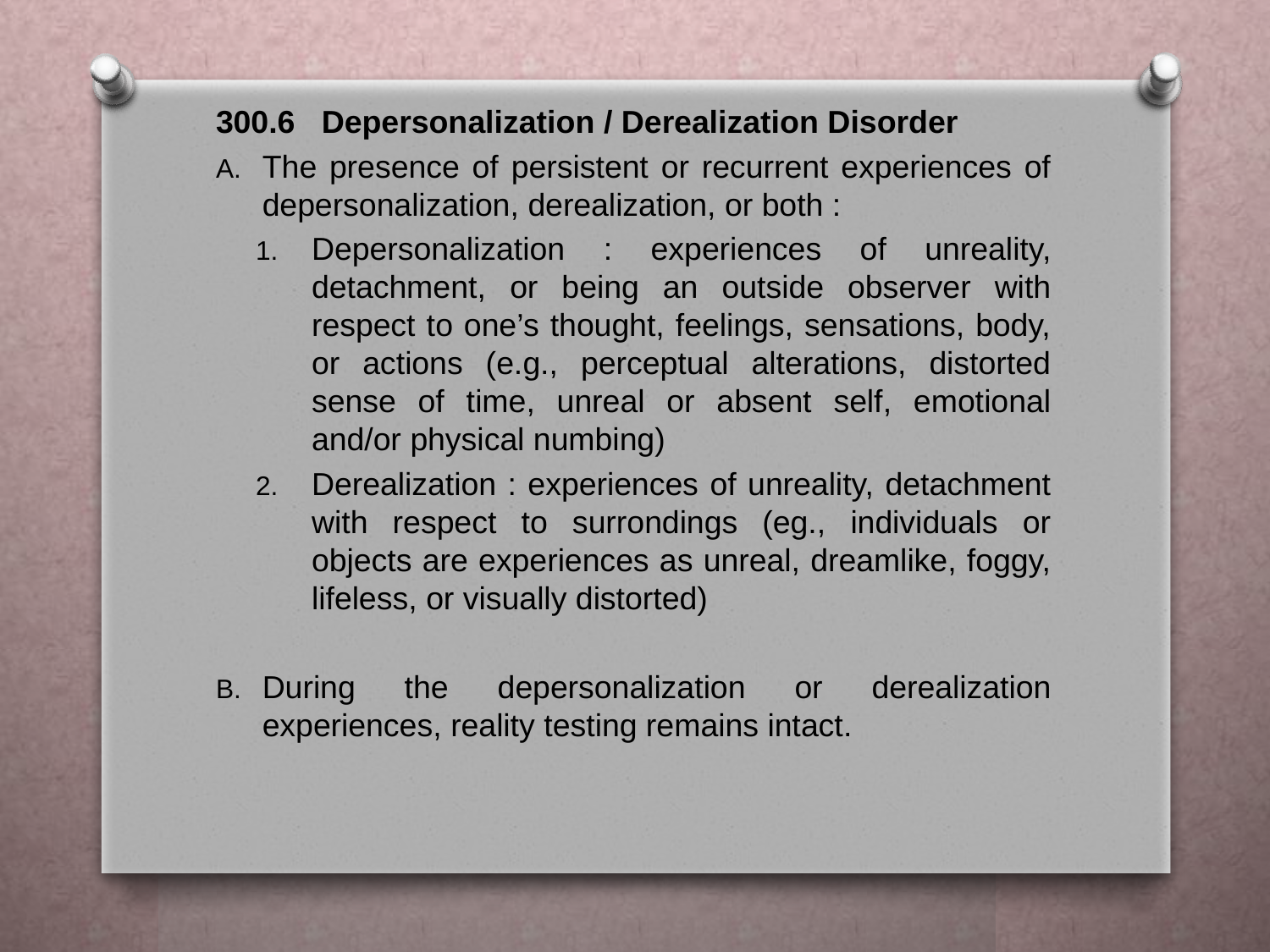

300.6   Depersonalization / Derealization Disorder
The presence of persistent or recurrent experiences of depersonalization, derealization, or both :
Depersonalization : experiences of unreality, detachment, or being an outside observer with respect to one’s thought, feelings, sensations, body, or actions (e.g., perceptual alterations, distorted sense of time, unreal or absent self, emotional and/or physical numbing)
Derealization : experiences of unreality, detachment with respect to surrondings (eg., individuals or objects are experiences as unreal, dreamlike, foggy, lifeless, or visually distorted)

During the depersonalization or derealization experiences, reality testing remains intact.